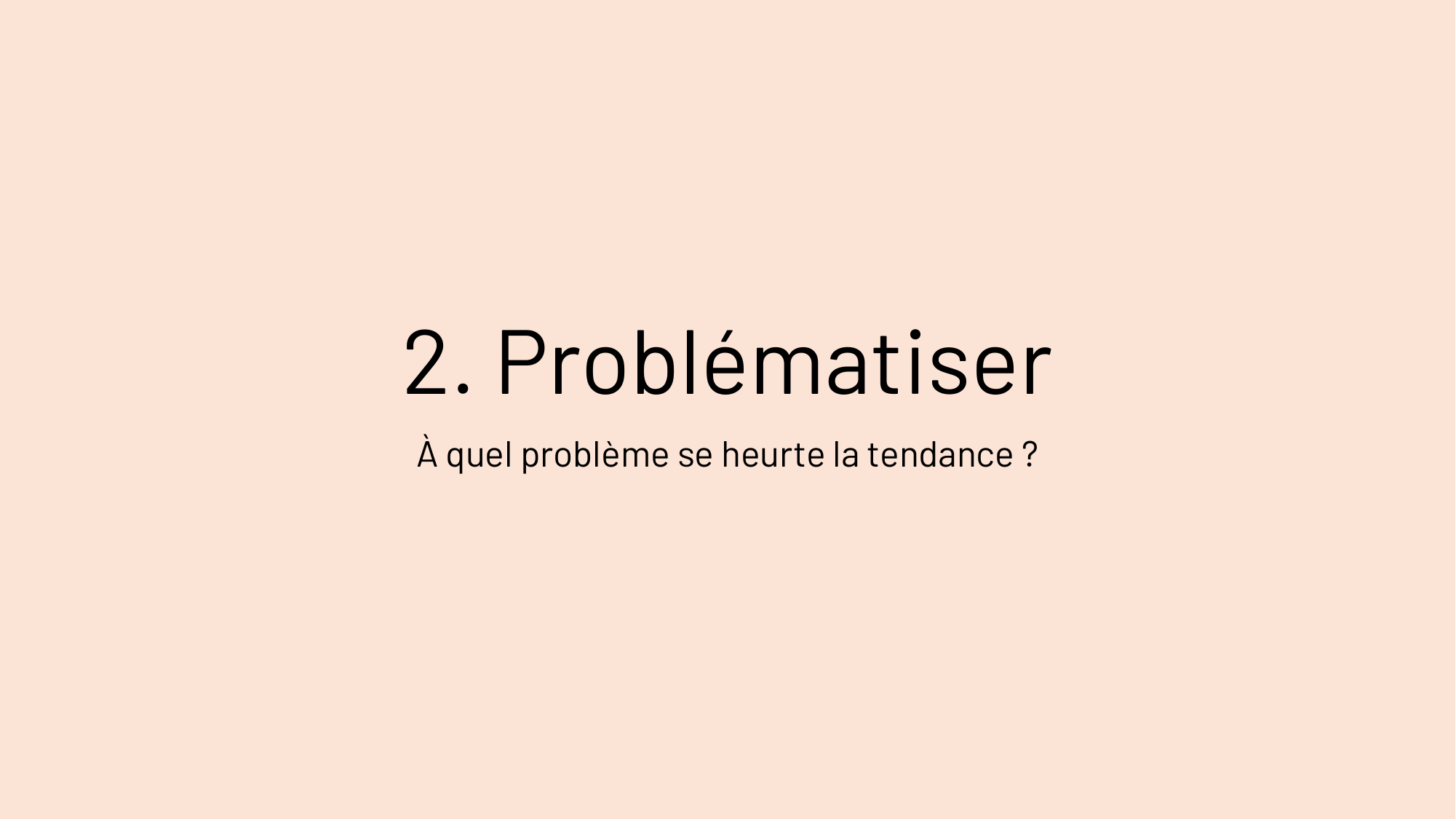

# 2. Problématiser
À quel problème se heurte la tendance ?